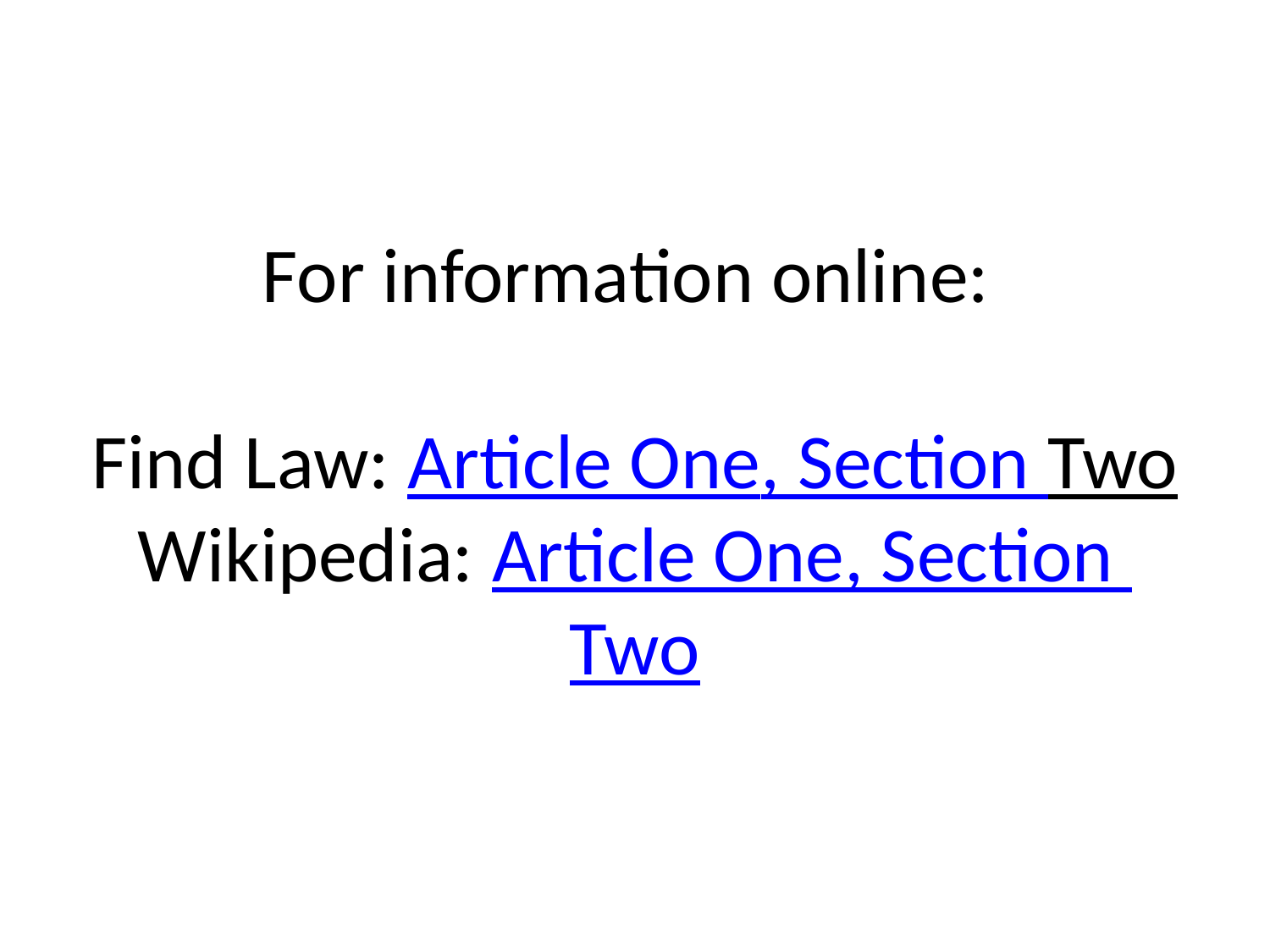

# For information online: Find Law: Article One, Section Two Wikipedia: Article One, Section Two